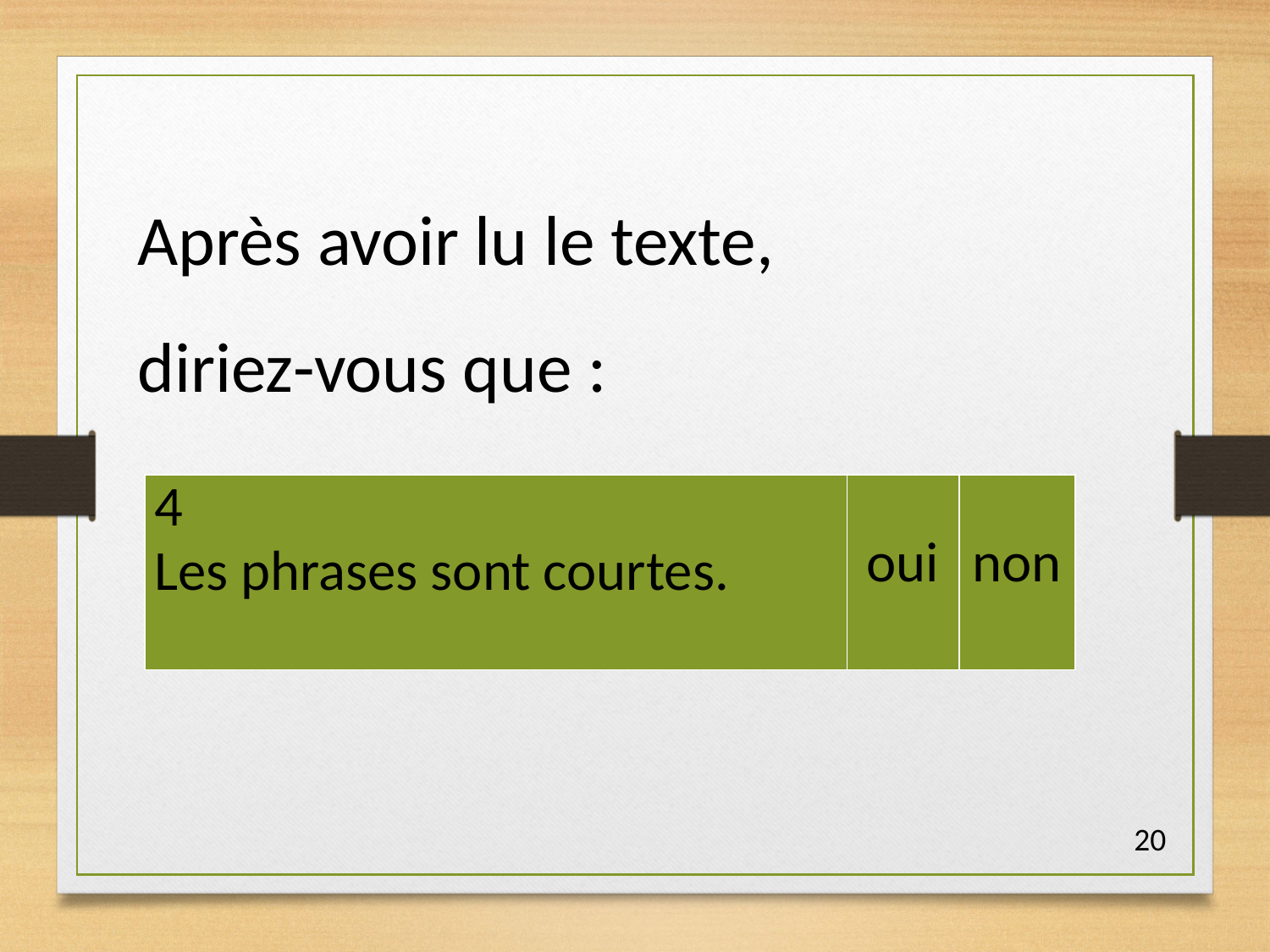

Après avoir lu le texte,
diriez-vous que :
| 4 Les phrases sont courtes. | oui | non |
| --- | --- | --- |
20